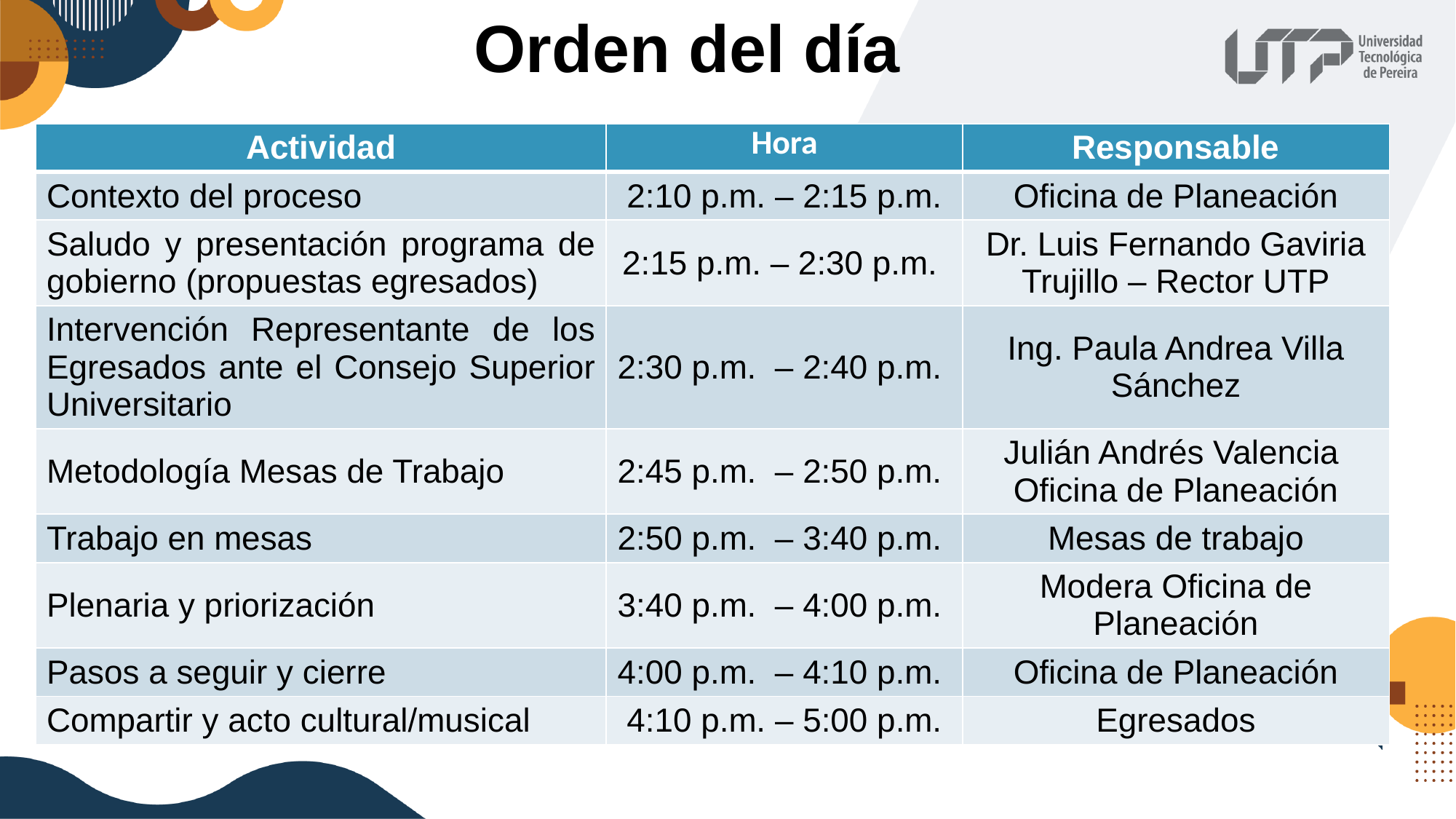

Orden del día
| Actividad | Hora | Responsable |
| --- | --- | --- |
| Contexto del proceso | 2:10 p.m. – 2:15 p.m. | Oficina de Planeación |
| Saludo y presentación programa de gobierno (propuestas egresados) | 2:15 p.m. – 2:30 p.m. | Dr. Luis Fernando Gaviria Trujillo – Rector UTP |
| Intervención Representante de los Egresados ante el Consejo Superior Universitario | 2:30 p.m. – 2:40 p.m. | Ing. Paula Andrea Villa Sánchez |
| Metodología Mesas de Trabajo | 2:45 p.m. – 2:50 p.m. | Julián Andrés Valencia Oficina de Planeación |
| Trabajo en mesas | 2:50 p.m. – 3:40 p.m. | Mesas de trabajo |
| Plenaria y priorización | 3:40 p.m. – 4:00 p.m. | Modera Oficina de Planeación |
| Pasos a seguir y cierre | 4:00 p.m. – 4:10 p.m. | Oficina de Planeación |
| Compartir y acto cultural/musical | 4:10 p.m. – 5:00 p.m. | Egresados |